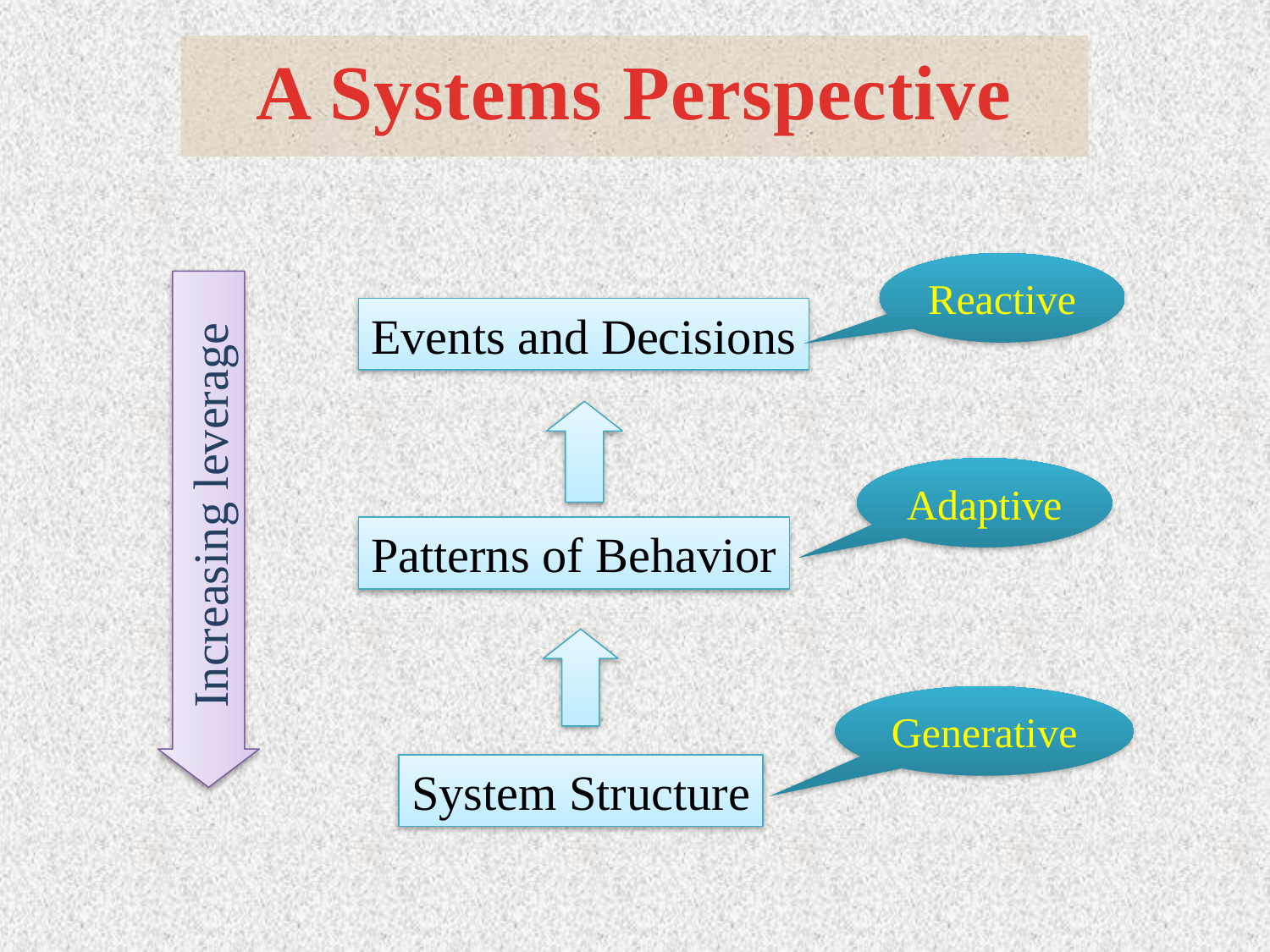

# A Systems Perspective
Reactive
Events and Decisions

Patterns of Behavior
Adaptive
Increasing leverage

System Structure
Generative